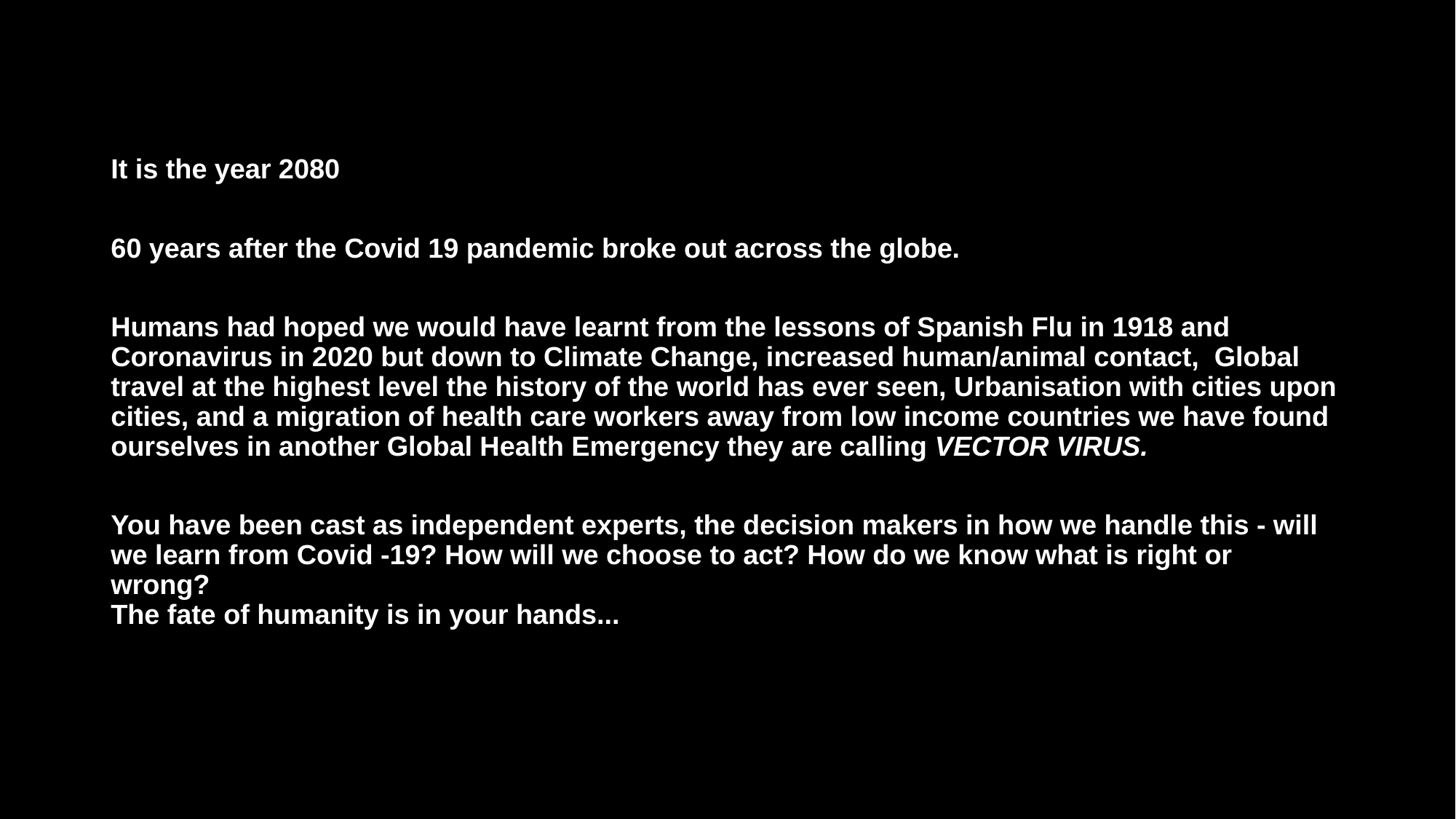

It is the year 2080

60 years after the Covid 19 pandemic broke out across the globe.

Humans had hoped we would have learnt from the lessons of Spanish Flu in 1918 and Coronavirus in 2020 but down to Climate Change, increased human/animal contact,  Global travel at the highest level the history of the world has ever seen, Urbanisation with cities upon cities, and a migration of health care workers away from low income countries we have found ourselves in another Global Health Emergency they are calling VECTOR VIRUS.

You have been cast as independent experts, the decision makers in how we handle this - will we learn from Covid -19? How will we choose to act? How do we know what is right or wrong? 
The fate of humanity is in your hands...